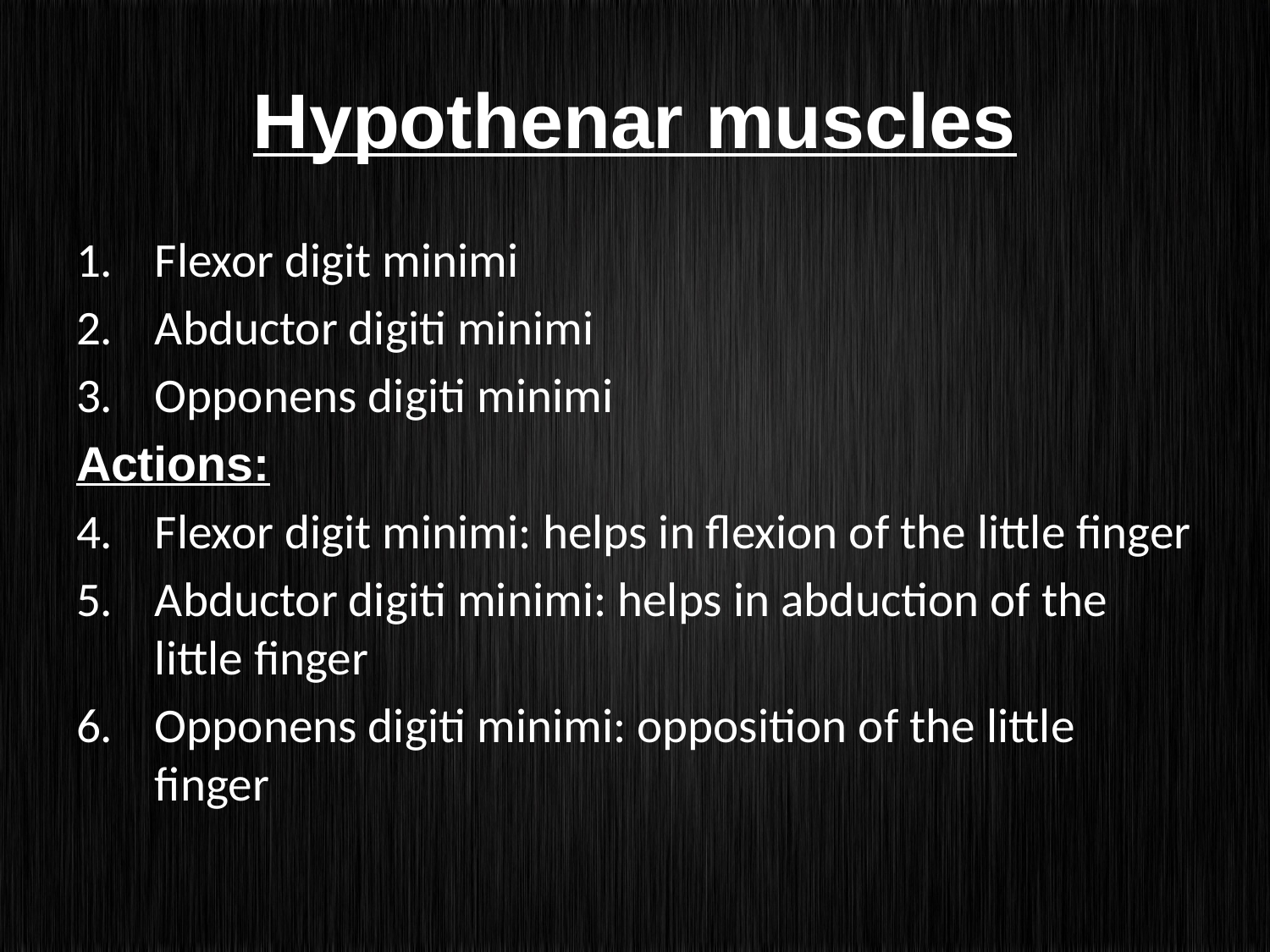

# Hypothenar muscles
Flexor digit minimi
Abductor digiti minimi
Opponens digiti minimi
Actions:
Flexor digit minimi: helps in flexion of the little finger
Abductor digiti minimi: helps in abduction of the little finger
Opponens digiti minimi: opposition of the little finger